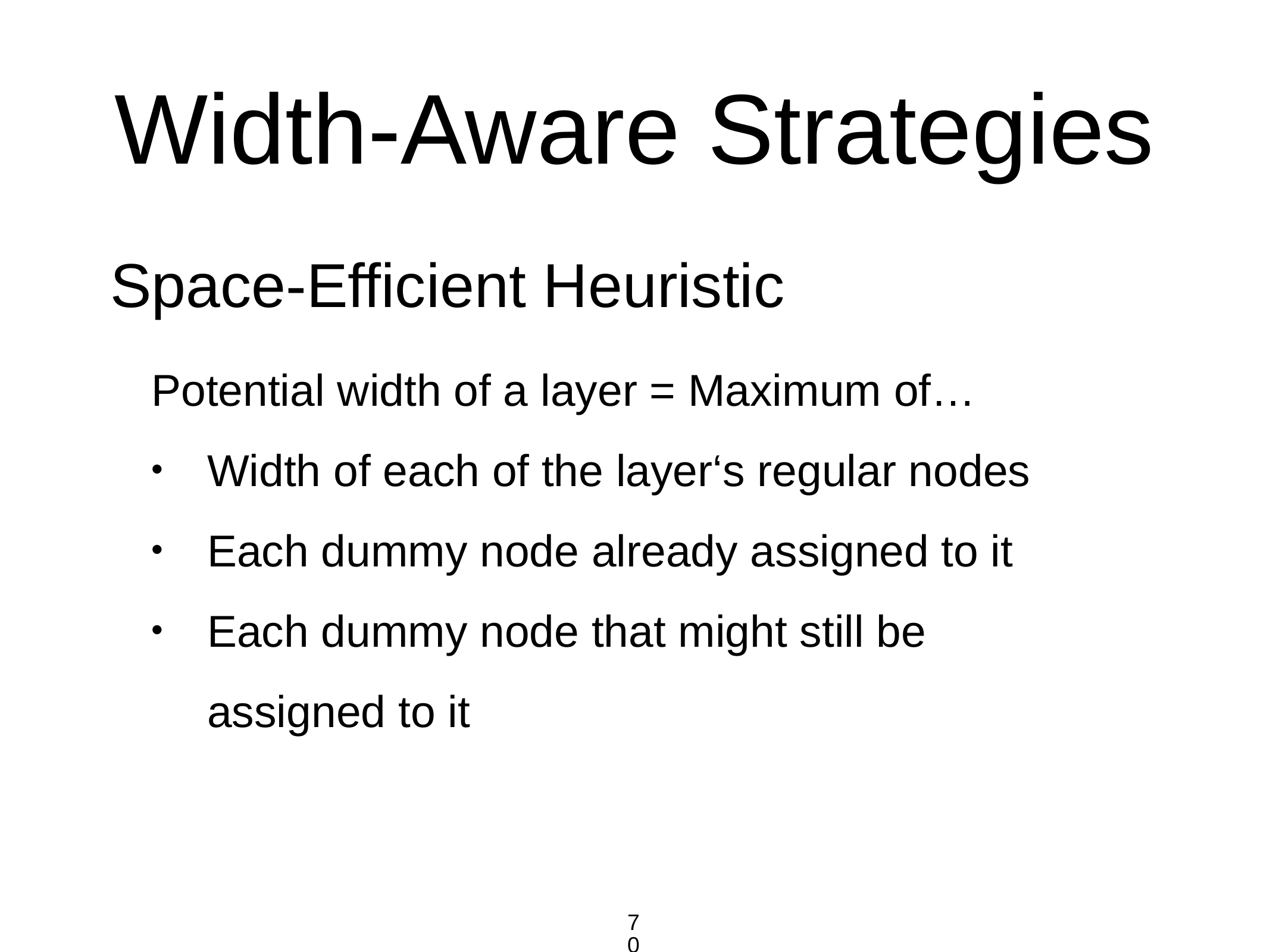

# Width-Aware Strategies
Space-Efficient Heuristic
Potential width of a layer = Maximum of…
Width of each of the layer‘s regular nodes
Each dummy node already assigned to it
Each dummy node that might still be
assigned to it
70